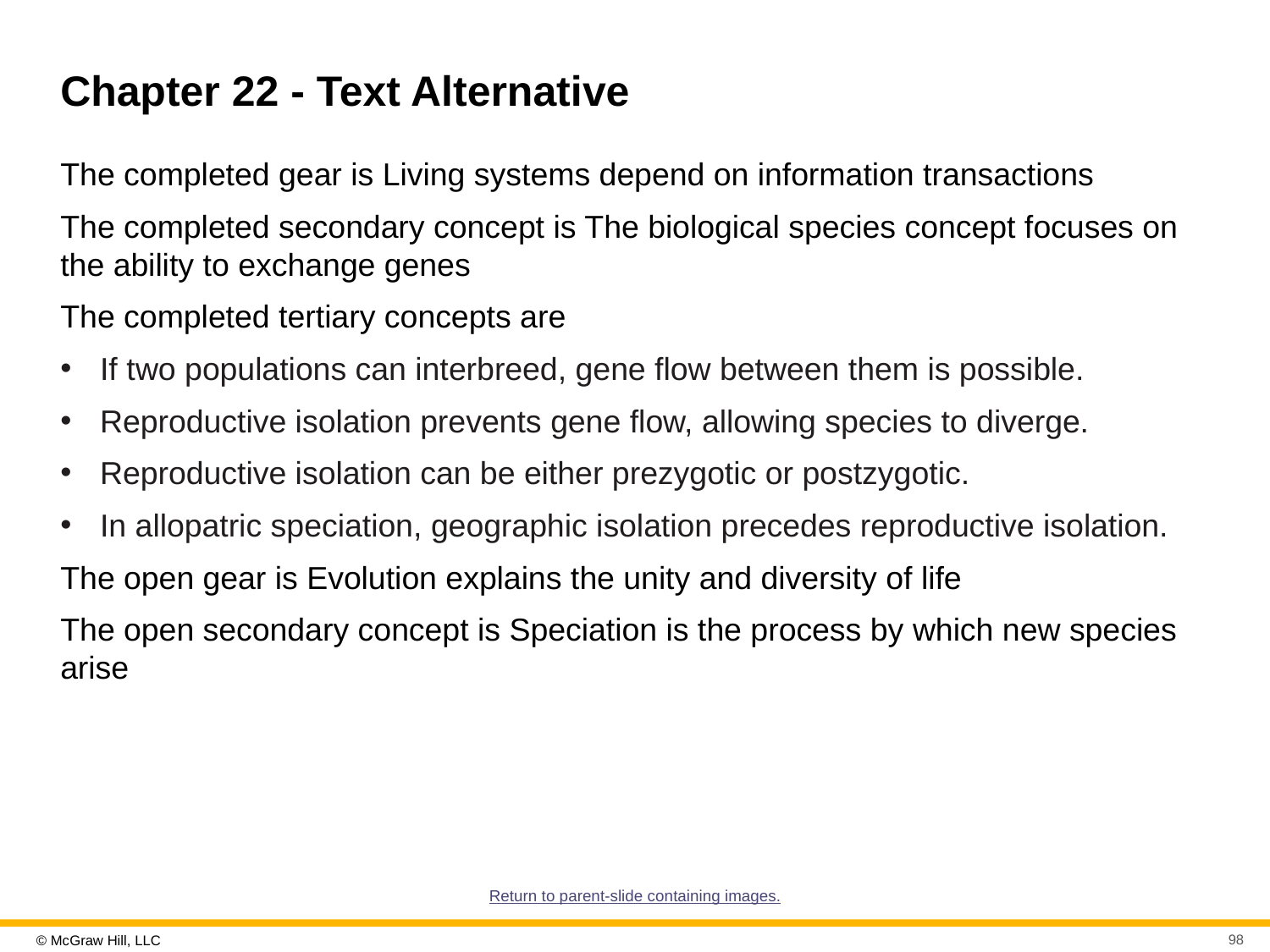

# Chapter 22 - Text Alternative
The completed gear is Living systems depend on information transactions
The completed secondary concept is The biological species concept focuses on the ability to exchange genes
The completed tertiary concepts are
If two populations can interbreed, gene flow between them is possible.
Reproductive isolation prevents gene flow, allowing species to diverge.
Reproductive isolation can be either prezygotic or postzygotic.
In allopatric speciation, geographic isolation precedes reproductive isolation.
The open gear is Evolution explains the unity and diversity of life
The open secondary concept is Speciation is the process by which new species arise
Return to parent-slide containing images.
98